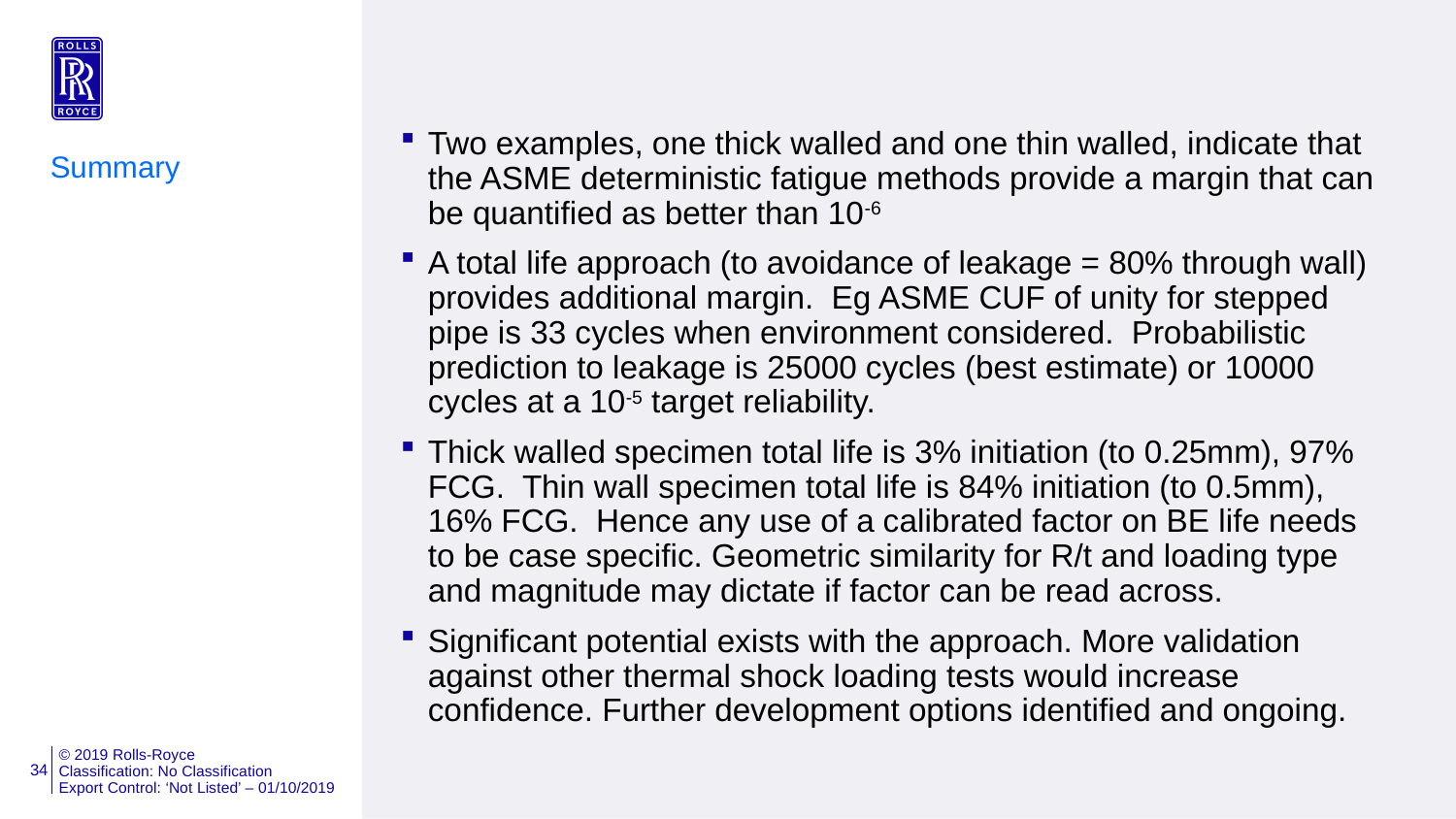

Two examples, one thick walled and one thin walled, indicate that the ASME deterministic fatigue methods provide a margin that can be quantified as better than 10-6
A total life approach (to avoidance of leakage = 80% through wall) provides additional margin.  Eg ASME CUF of unity for stepped pipe is 33 cycles when environment considered.  Probabilistic prediction to leakage is 25000 cycles (best estimate) or 10000 cycles at a 10-5 target reliability.
Thick walled specimen total life is 3% initiation (to 0.25mm), 97% FCG.  Thin wall specimen total life is 84% initiation (to 0.5mm), 16% FCG.  Hence any use of a calibrated factor on BE life needs to be case specific. Geometric similarity for R/t and loading type and magnitude may dictate if factor can be read across.
Significant potential exists with the approach. More validation against other thermal shock loading tests would increase confidence. Further development options identified and ongoing.

Summary